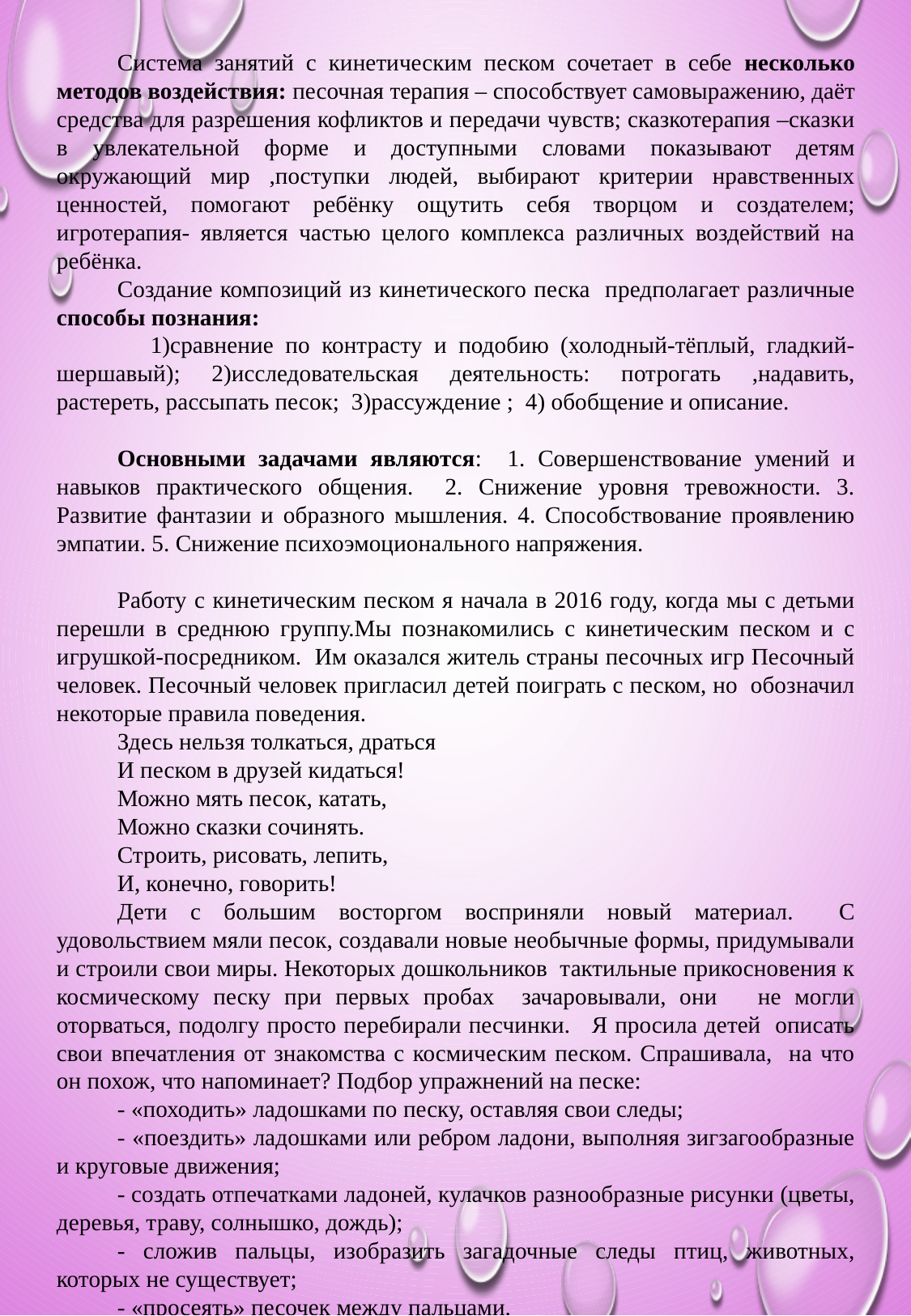

Система занятий с кинетическим песком сочетает в себе несколько методов воздействия: песочная терапия – способствует самовыражению, даёт средства для разрешения кофликтов и передачи чувств; сказкотерапия –сказки в увлекательной форме и доступными словами показывают детям окружающий мир ,поступки людей, выбирают критерии нравственных ценностей, помогают ребёнку ощутить себя творцом и создателем; игротерапия- является частью целого комплекса различных воздействий на ребёнка.
Создание композиций из кинетического песка  предполагает различные способы познания:                                                                                                              1)сравнение по контрасту и подобию (холодный-тёплый, гладкий- шершавый); 2)исследовательская деятельность: потрогать ,надавить, растереть, рассыпать песок;  3)рассуждение ;  4) обобщение и описание.
Основными задачами являются:  1. Совершенствование умений и навыков практического общения.  2. Снижение уровня тревожности. 3. Развитие фантазии и образного мышления. 4. Способствование проявлению эмпатии. 5. Снижение психоэмоционального напряжения.
Работу с кинетическим песком я начала в 2016 году, когда мы с детьми перешли в среднюю группу.Мы познакомились с кинетическим песком и с игрушкой-посредником.  Им оказался житель страны песочных игр Песочный человек. Песочный человек пригласил детей поиграть с песком, но  обозначил некоторые правила поведения.
Здесь нельзя толкаться, драться
И песком в друзей кидаться!
Можно мять песок, катать,
Можно сказки сочинять.
Строить, рисовать, лепить,
И, конечно, говорить!
Дети с большим восторгом восприняли новый материал.  С удовольствием мяли песок, создавали новые необычные формы, придумывали и строили свои миры. Некоторых дошкольников  тактильные прикосновения к космическому песку при первых пробах  зачаровывали, они   не могли оторваться, подолгу просто перебирали песчинки.   Я просила детей  описать свои впечатления от знакомства с космическим песком. Спрашивала,  на что он похож, что напоминает? Подбор упражнений на песке:
- «походить» ладошками по песку, оставляя свои следы;
- «поездить» ладошками или ребром ладони, выполняя зигзагообразные и круговые движения;
- создать отпечатками ладоней, кулачков разнообразные рисунки (цветы, деревья, траву, солнышко, дождь);
- сложив пальцы, изобразить загадочные следы птиц, животных, которых не существует;
- «просеять» песочек между пальцами.